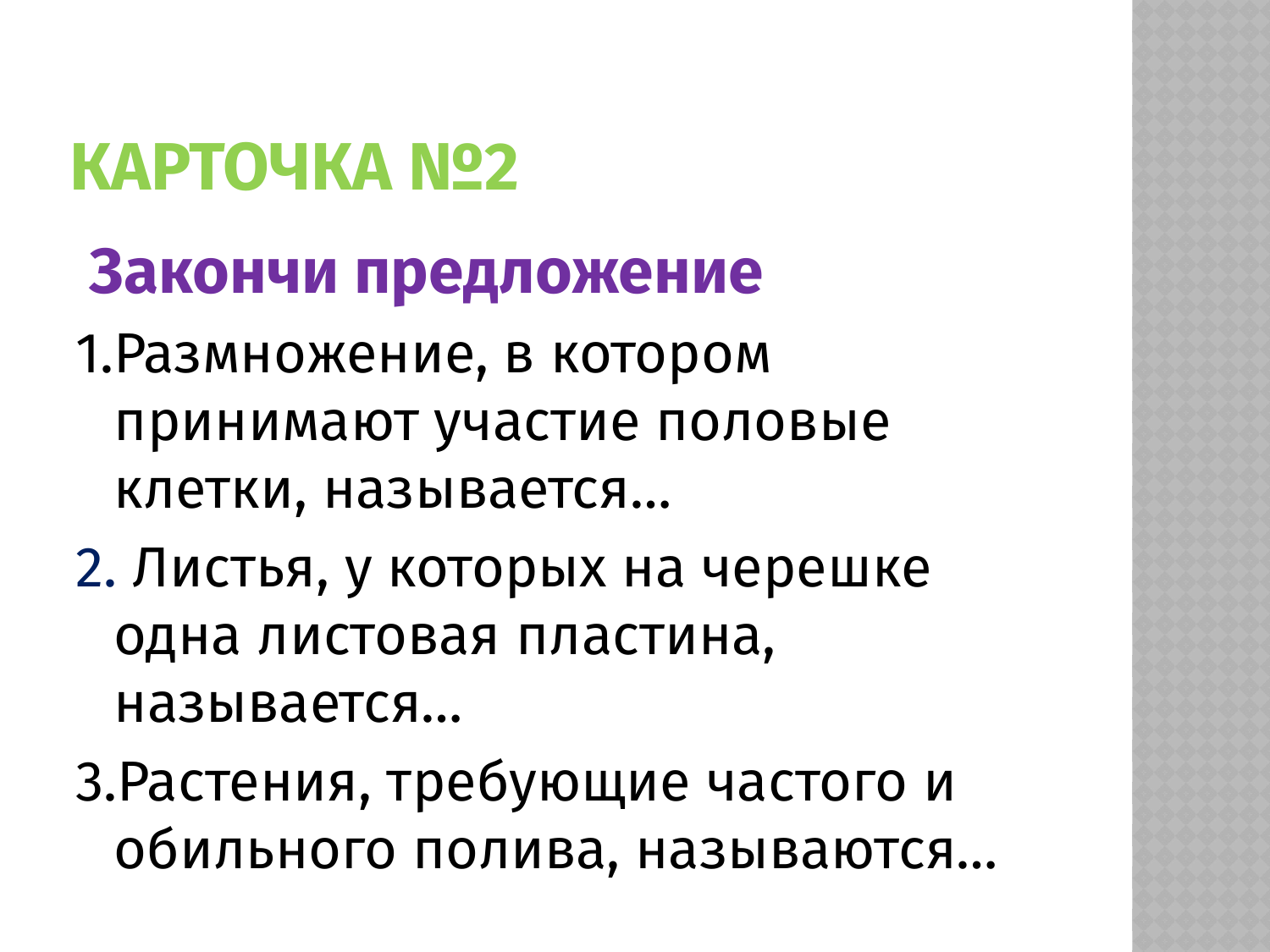

# Карточка №2
 Закончи предложение
1.Размножение, в котором принимают участие половые клетки, называется…
2. Листья, у которых на черешке одна листовая пластина, называется…
3.Растения, требующие частого и обильного полива, называются…